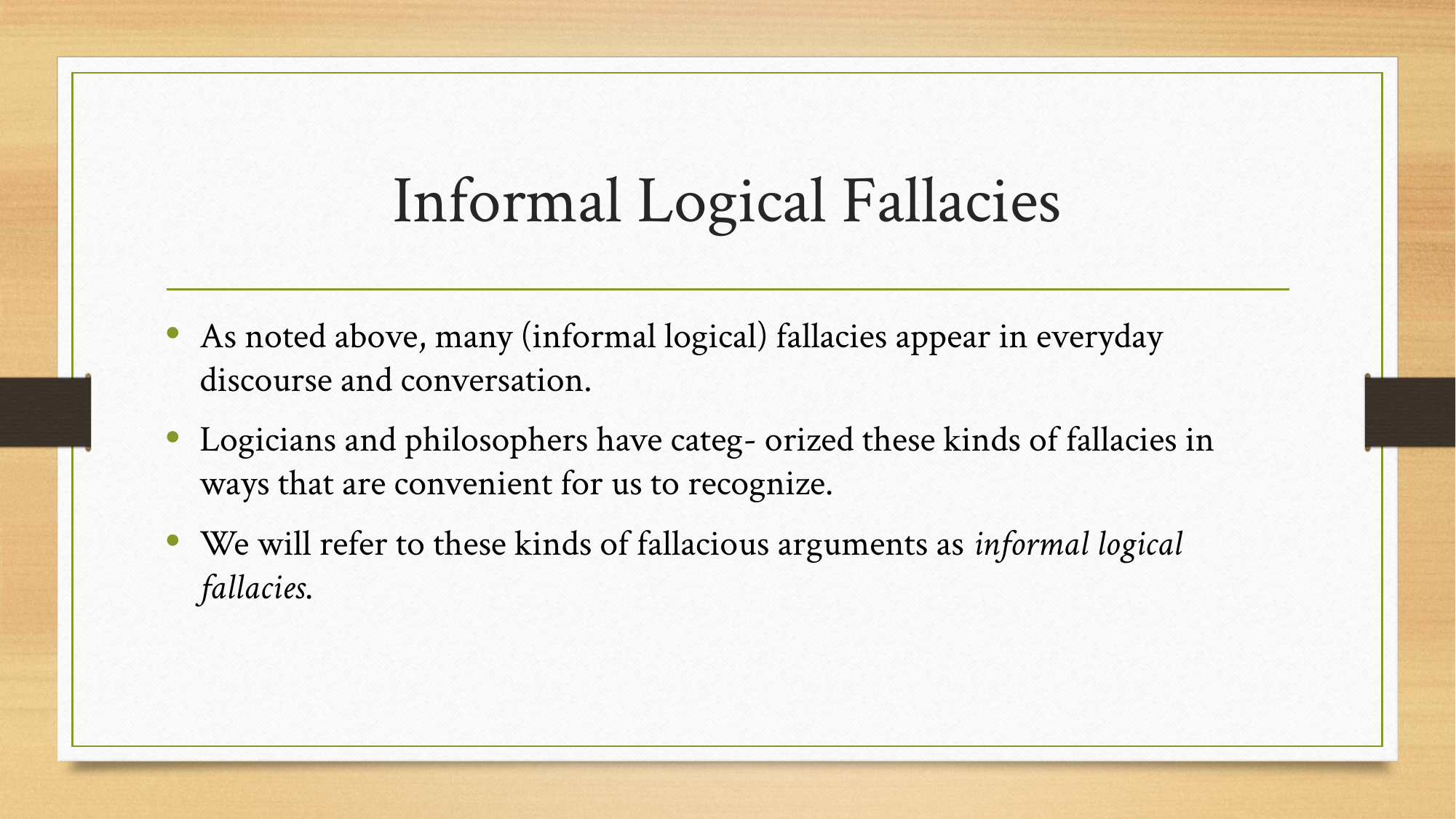

# Informal Logical Fallacies
As noted above, many (informal logical) fallacies appear in everyday discourse and conversation.
Logicians and philosophers have categ- orized these kinds of fallacies in ways that are convenient for us to recognize.
We will refer to these kinds of fallacious arguments as informal logical fallacies.